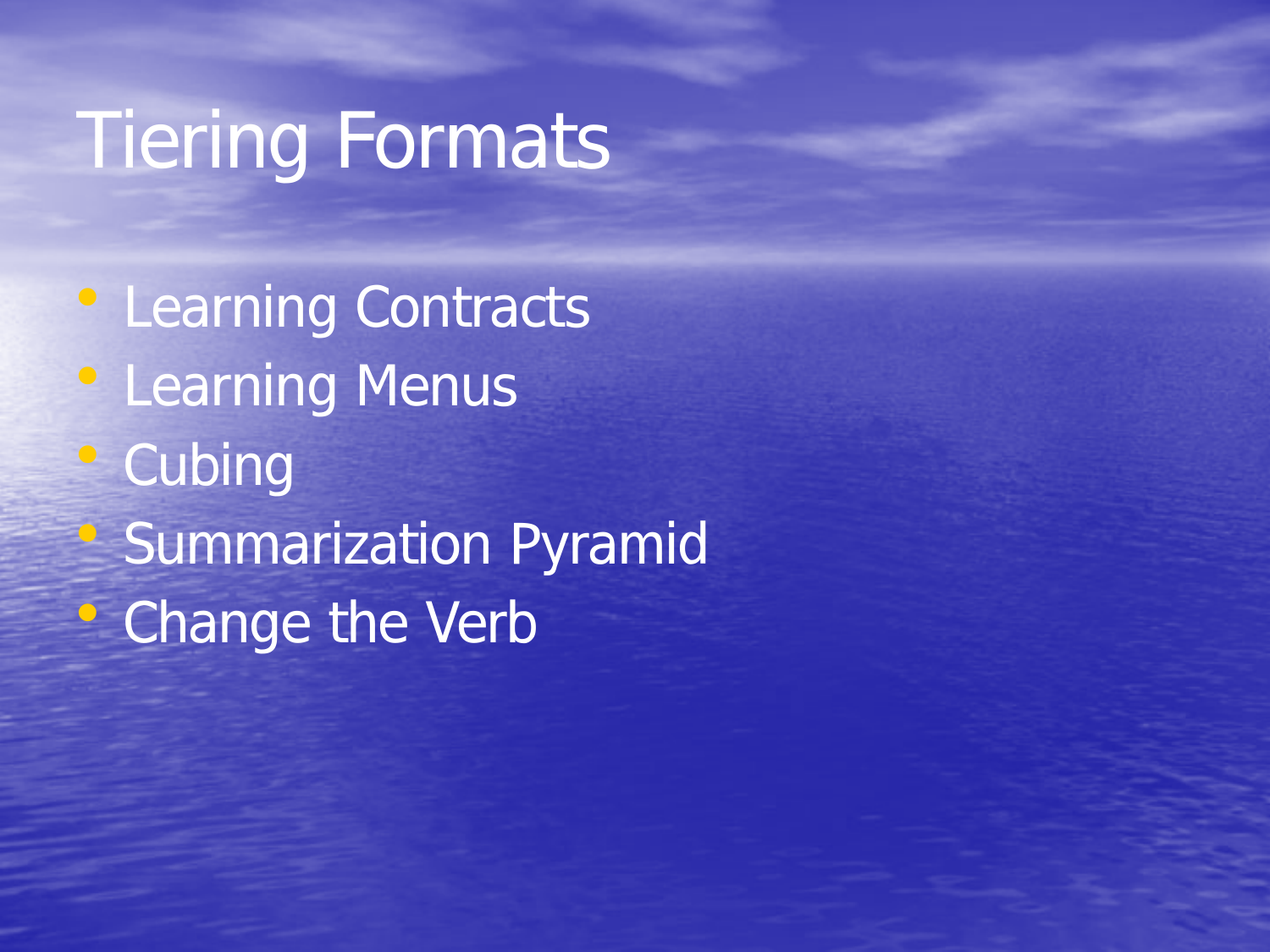

# Tiering Formats
Learning Contracts
Learning Menus
Cubing
Summarization Pyramid
Change the Verb